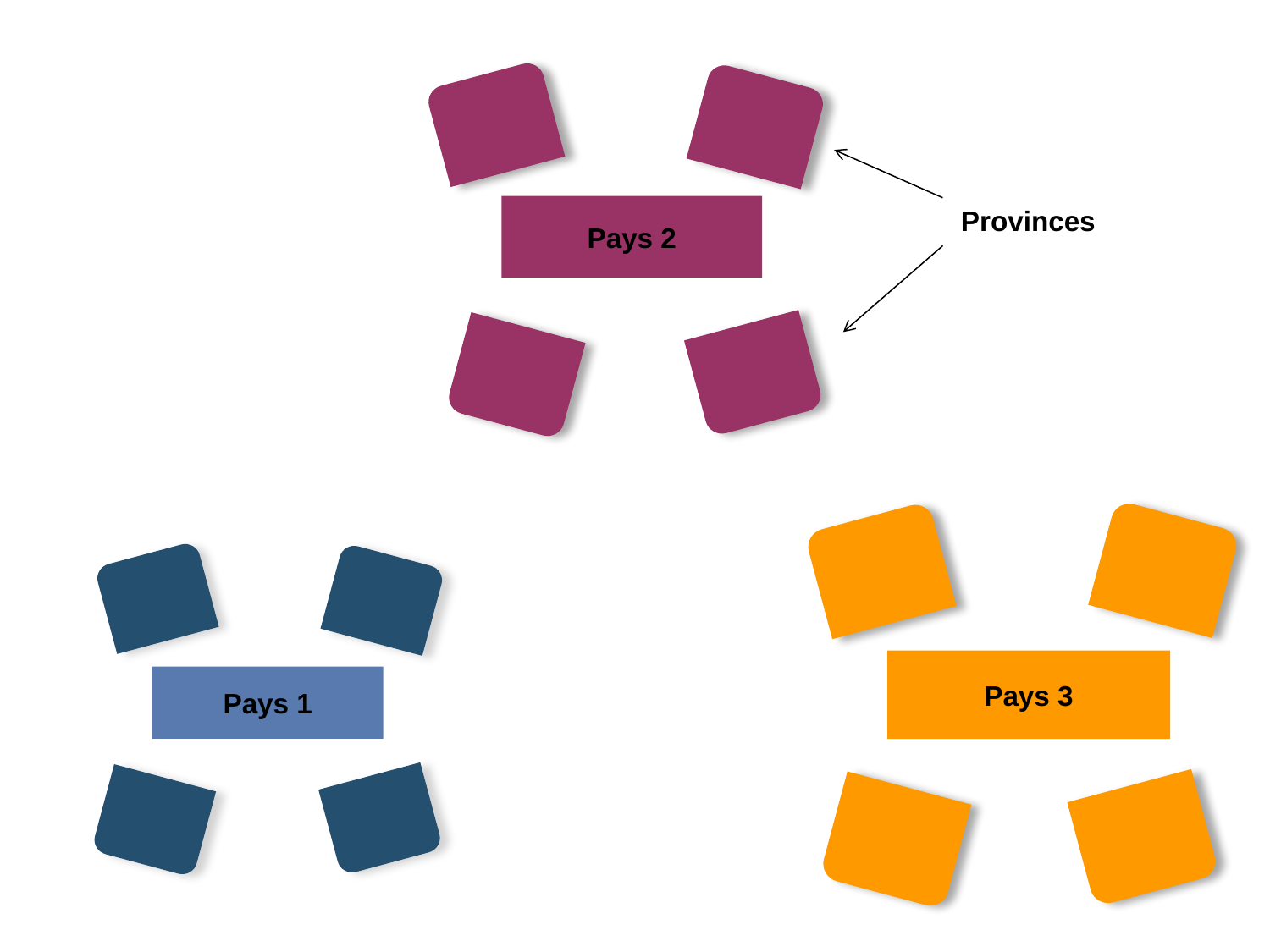

Pays 2

Provinces

Pays 3

Pays 1